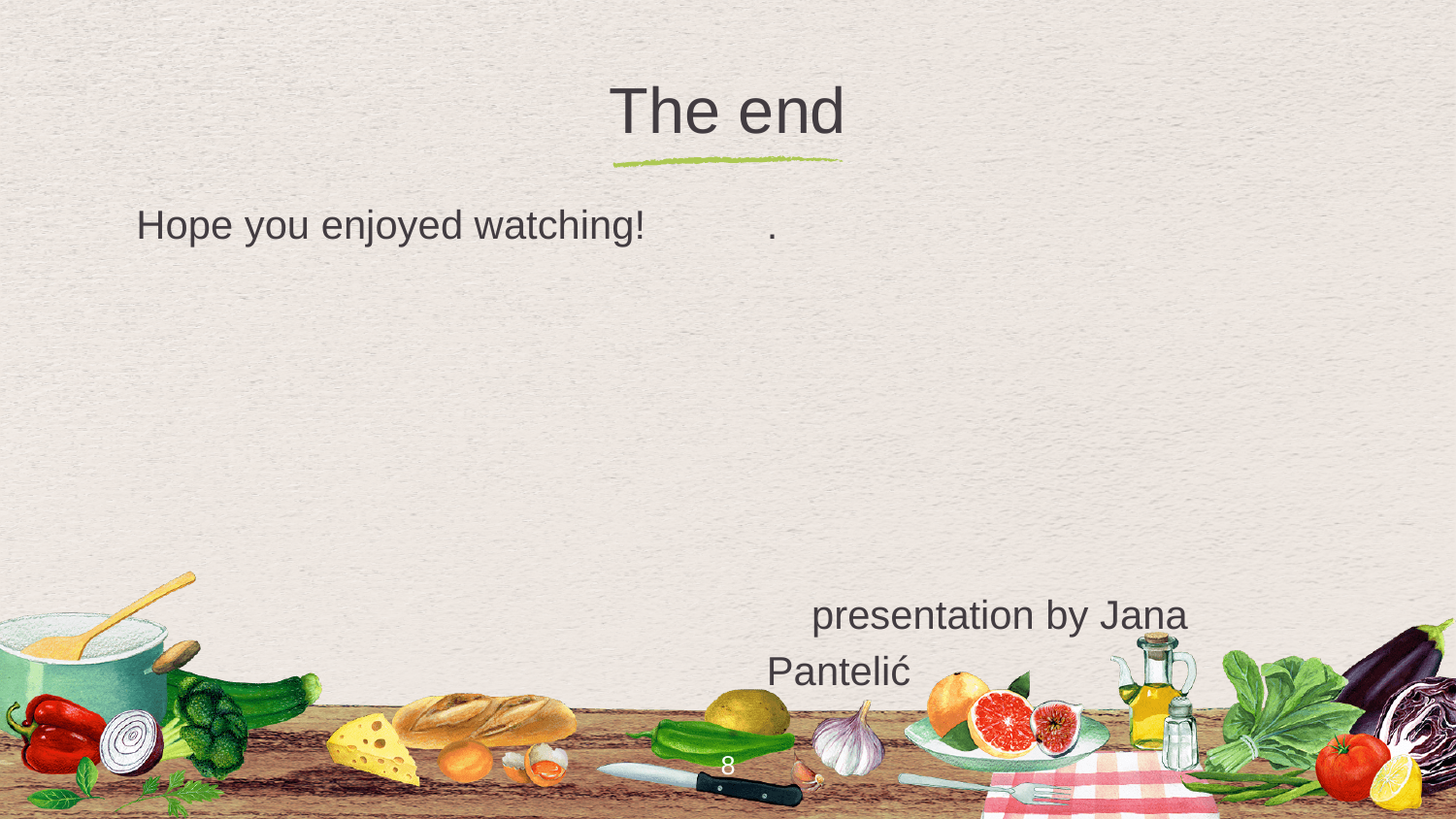

# The end
Hope you enjoyed watching!
.

    presentation by Jana Pantelić
8